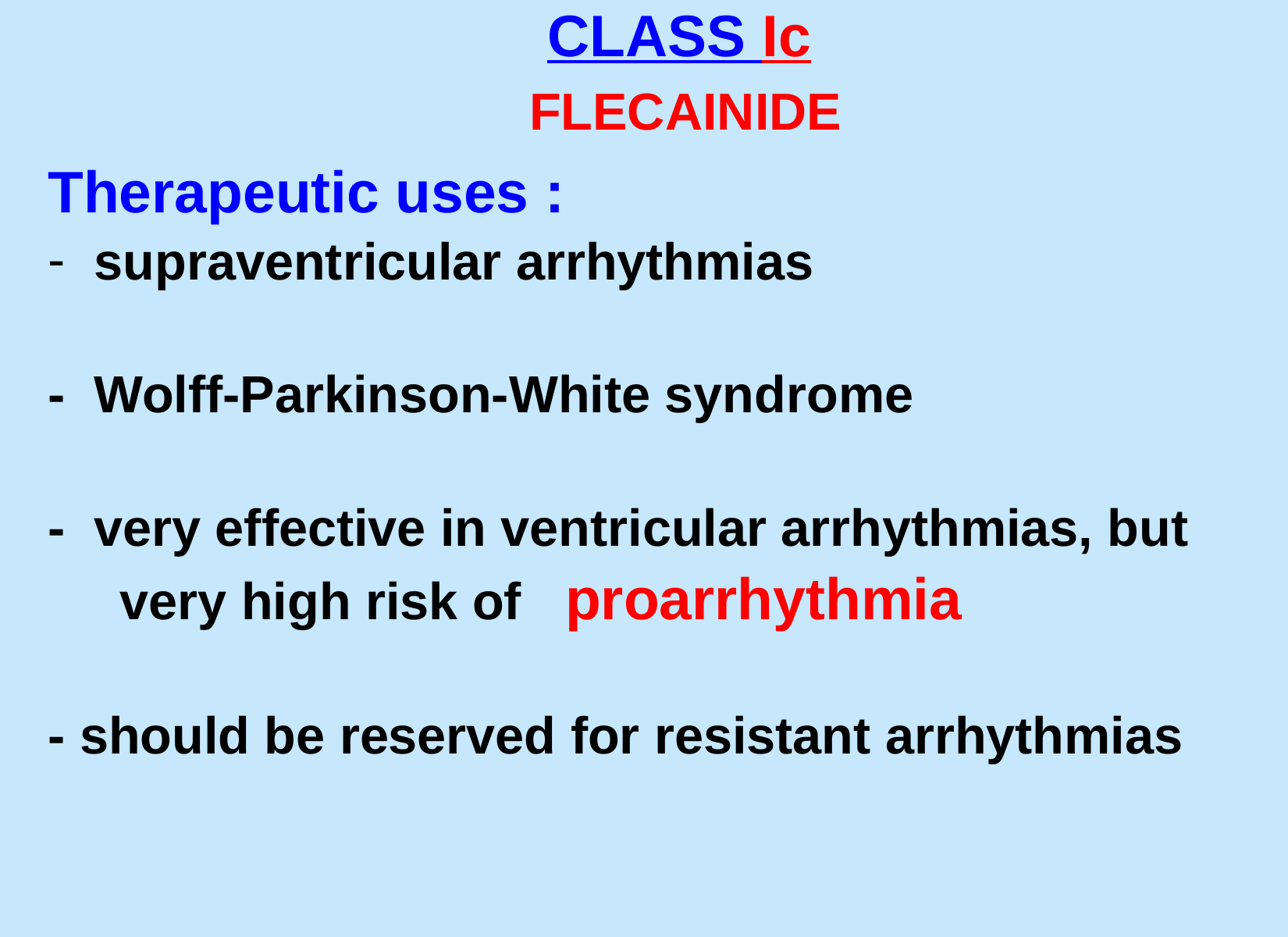

CLASS Ic
 FLECAINIDE
Therapeutic uses :
  supraventricular arrhythmias

-  Wolff-Parkinson-White syndrome

-  very effective in ventricular arrhythmias, but
     very high risk of   proarrhythmia

- should be reserved for resistant arrhythmias
#